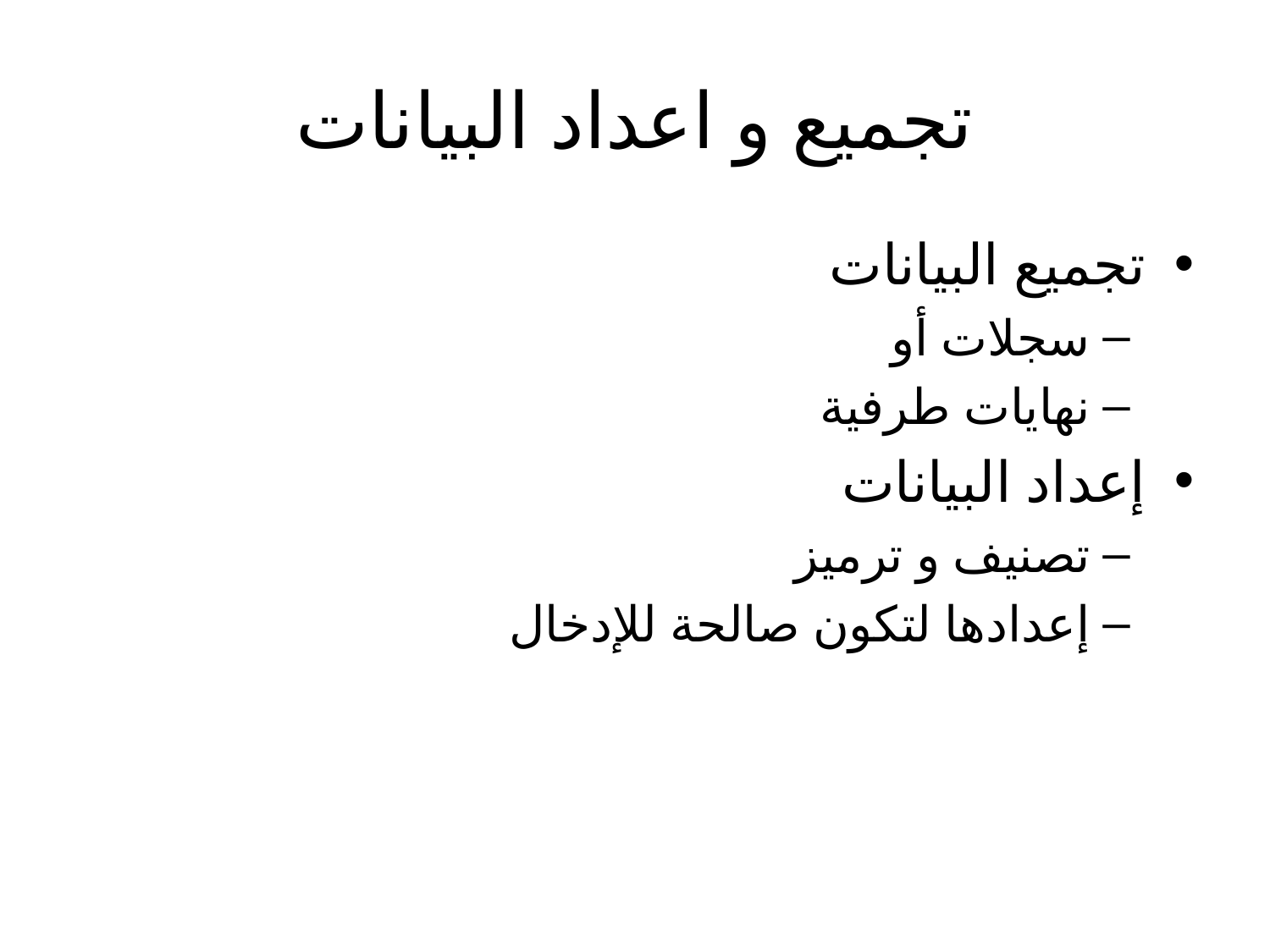

# تجميع و اعداد البيانات
تجميع البيانات
سجلات أو
نهايات طرفية
إعداد البيانات
تصنيف و ترميز
إعدادها لتكون صالحة للإدخال